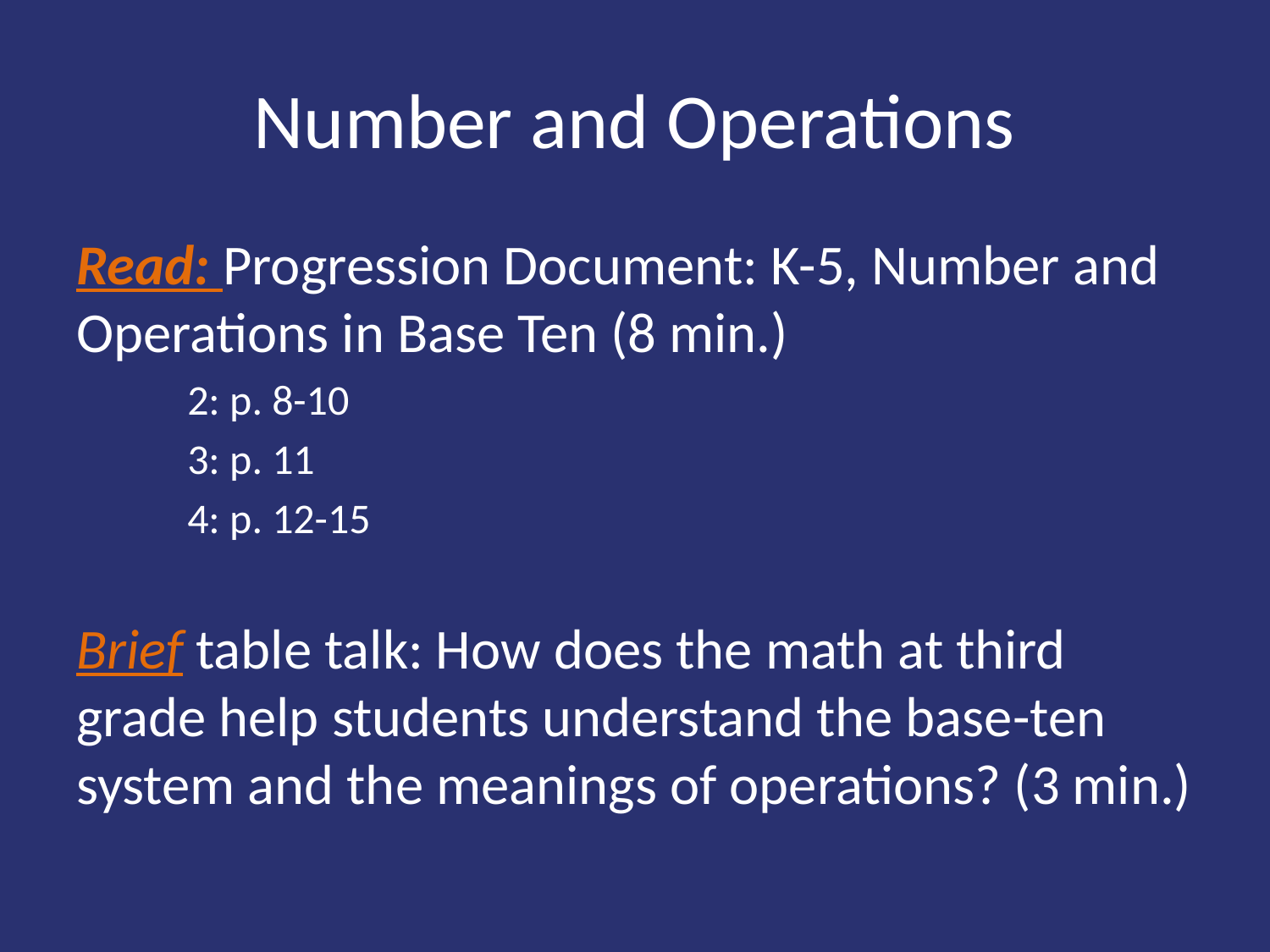

# Number and Operations
Read: Progression Document: K-5, Number and Operations in Base Ten (8 min.)
2: p. 8-10
3: p. 11
4: p. 12-15

Brief table talk: How does the math at third grade help students understand the base-ten system and the meanings of operations? (3 min.)